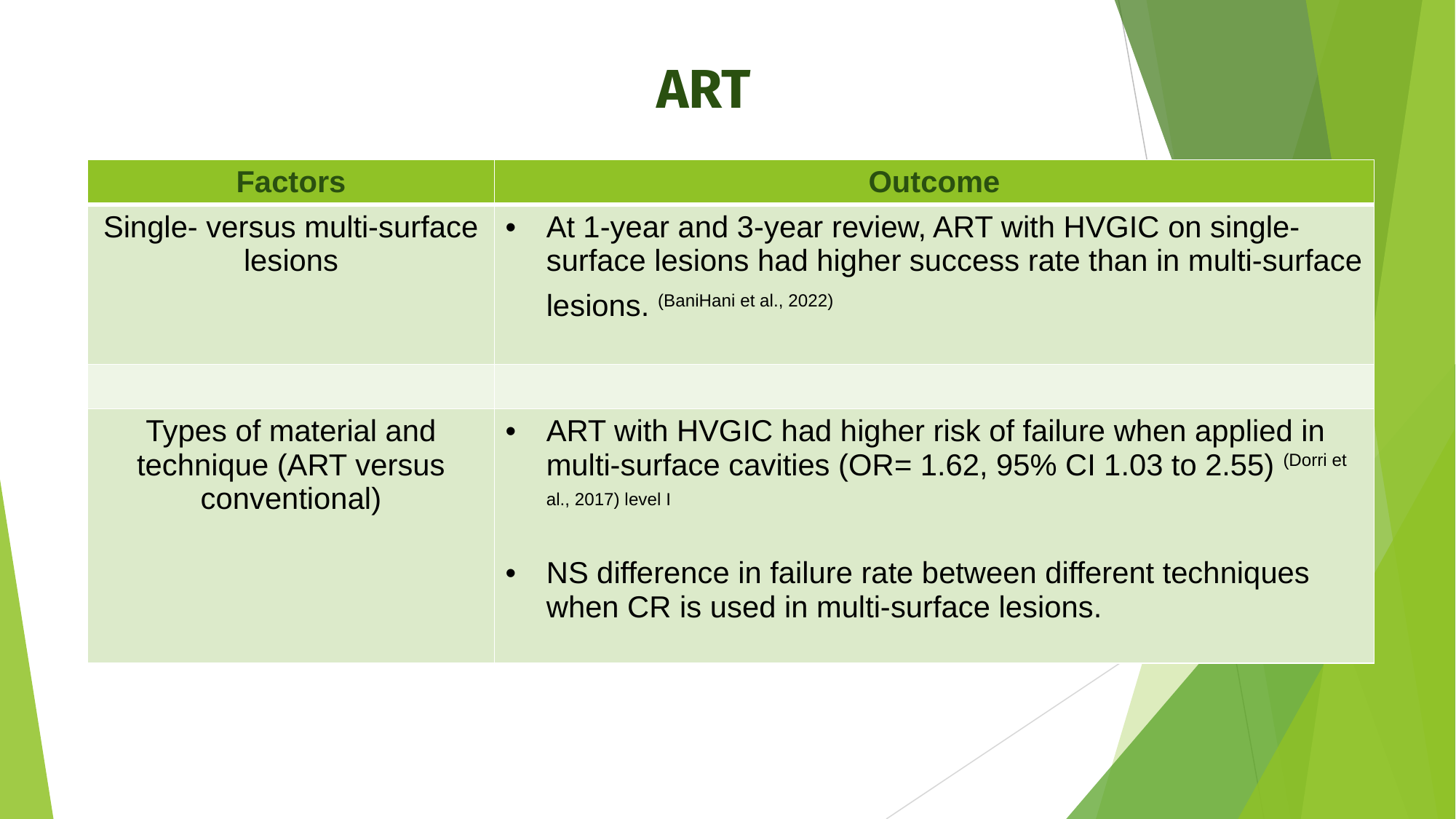

# ART
| Factors | Outcome |
| --- | --- |
| Single- versus multi-surface lesions | At 1-year and 3-year review, ART with HVGIC on single-surface lesions had higher success rate than in multi-surface lesions. (BaniHani et al., 2022) |
|  |  |
| Types of material and technique (ART versus conventional) | ART with HVGIC had higher risk of failure when applied in multi-surface cavities (OR= 1.62, 95% CI 1.03 to 2.55) (Dorri et al., 2017) level I NS difference in failure rate between different techniques when CR is used in multi-surface lesions. |